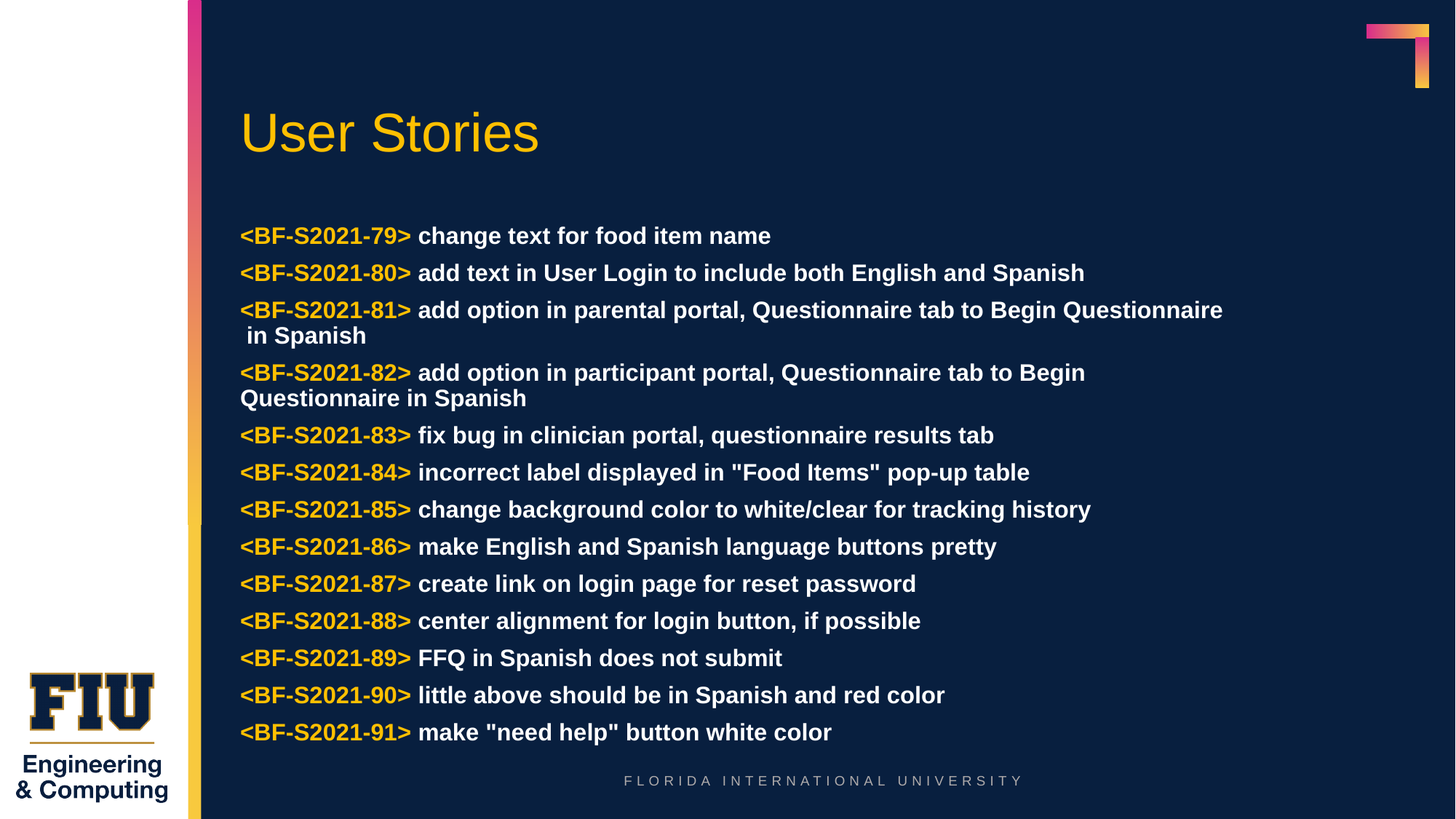

# User Stories
<BF-S2021-79> change text for food item name
<BF-S2021-80> add text in User Login to include both English and Spanish
<BF-S2021-81> add option in parental portal, Questionnaire tab to Begin Questionnaire 	             in Spanish
<BF-S2021-82> add option in participant portal, Questionnaire tab to Begin 			            Questionnaire in Spanish
<BF-S2021-83> fix bug in clinician portal, questionnaire results tab
<BF-S2021-84> incorrect label displayed in "Food Items" pop-up table
<BF-S2021-85> change background color to white/clear for tracking history
<BF-S2021-86> make English and Spanish language buttons pretty
<BF-S2021-87> create link on login page for reset password
<BF-S2021-88> center alignment for login button, if possible
<BF-S2021-89> FFQ in Spanish does not submit
<BF-S2021-90> little above should be in Spanish and red color
<BF-S2021-91> make "need help" button white color